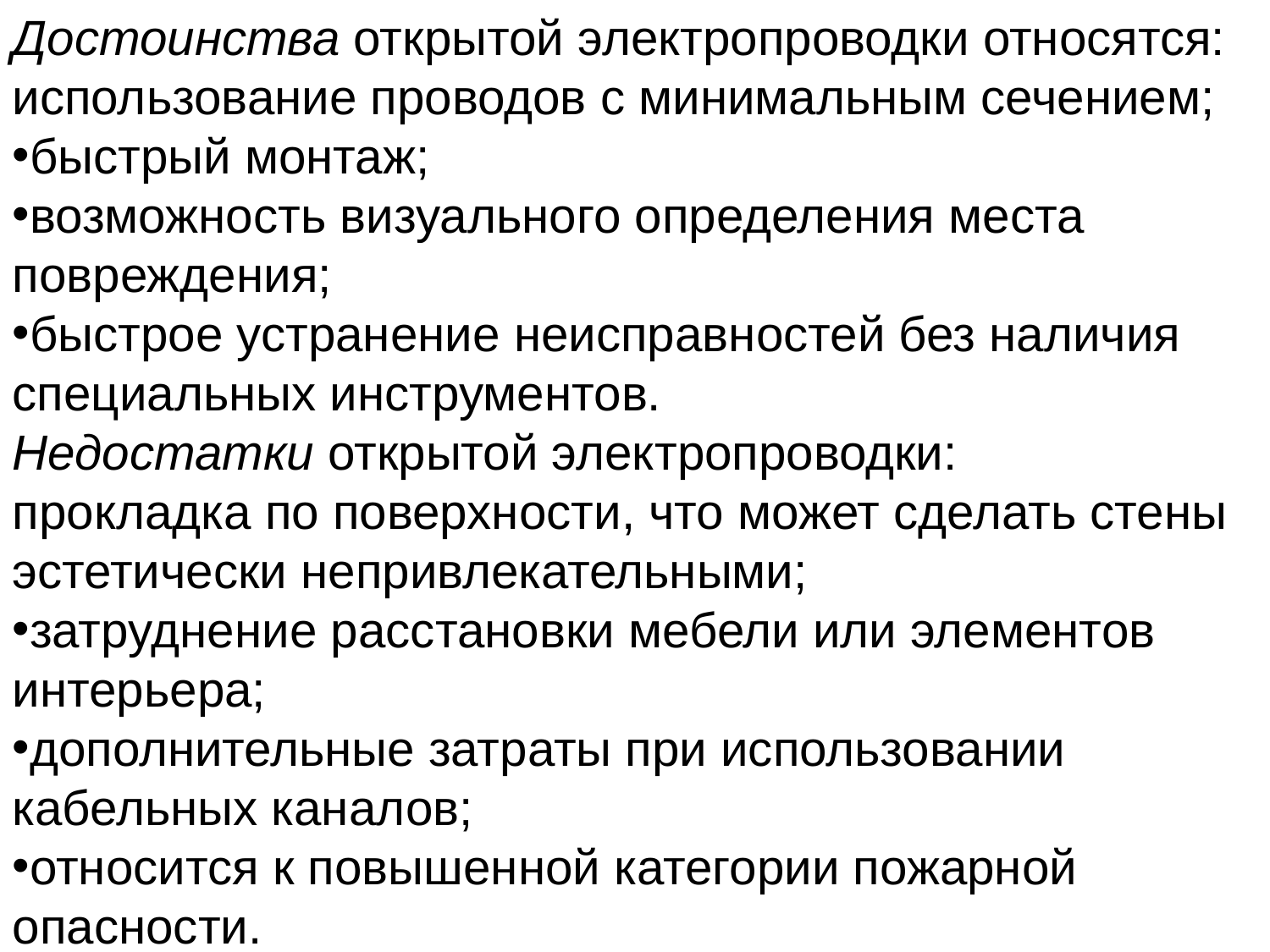

Достоинства открытой электропроводки относятся:
использование проводов с минимальным сечением;
быстрый монтаж;
возможность визуального определения места повреждения;
быстрое устранение неисправностей без наличия специальных инструментов.
Недостатки открытой электропроводки:
прокладка по поверхности, что может сделать стены эстетически непривлекательными;
затруднение расстановки мебели или элементов интерьера;
дополнительные затраты при использовании кабельных каналов;
относится к повышенной категории пожарной опасности.